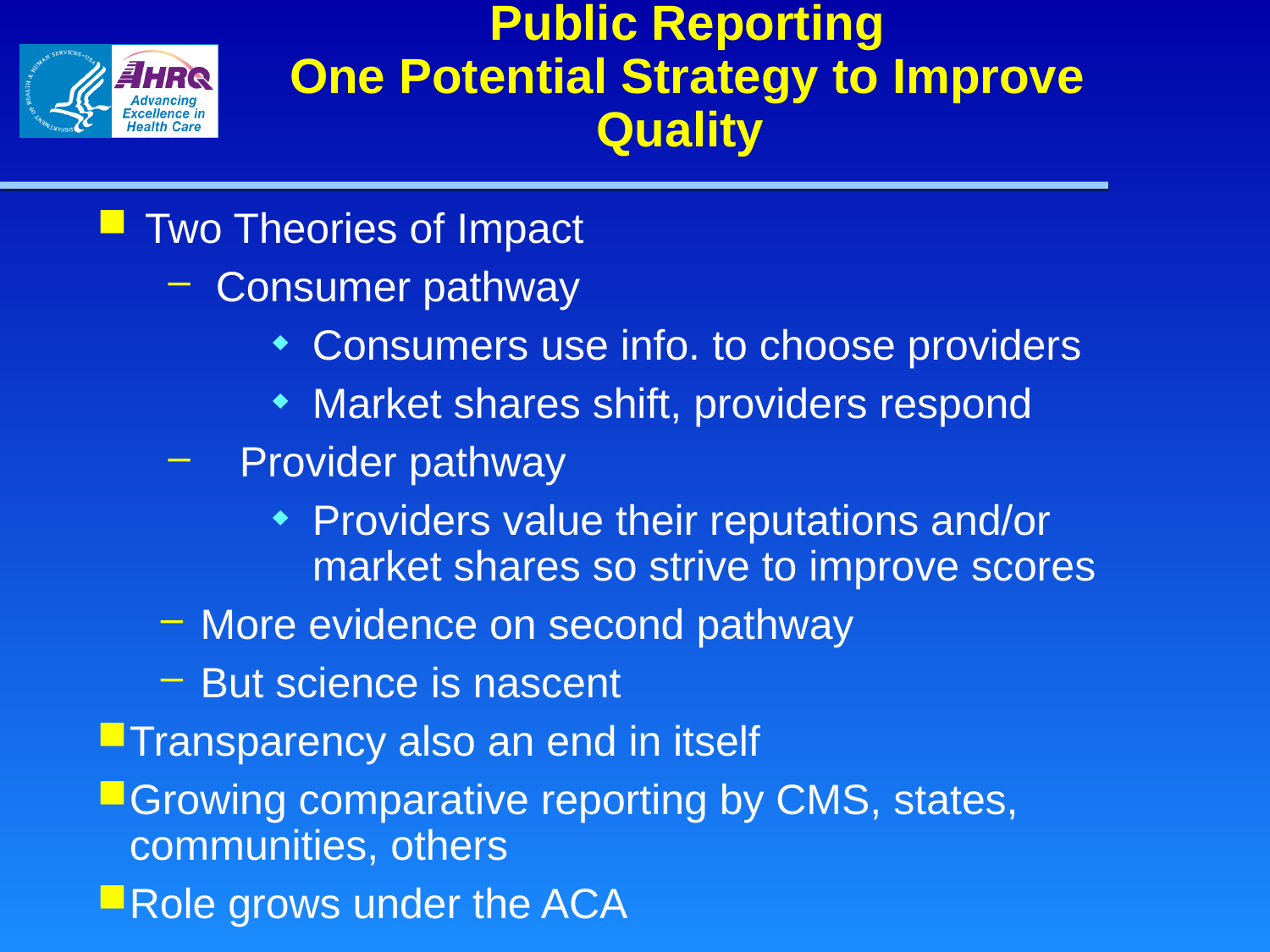

# Public Reporting One Potential Strategy to Improve Quality
Two Theories of Impact
Consumer pathway
Consumers use info. to choose providers
Market shares shift, providers respond
  Provider pathway
Providers value their reputations and/or market shares so strive to improve scores
More evidence on second pathway
But science is nascent
Transparency also an end in itself
Growing comparative reporting by CMS, states, communities, others
Role grows under the ACA